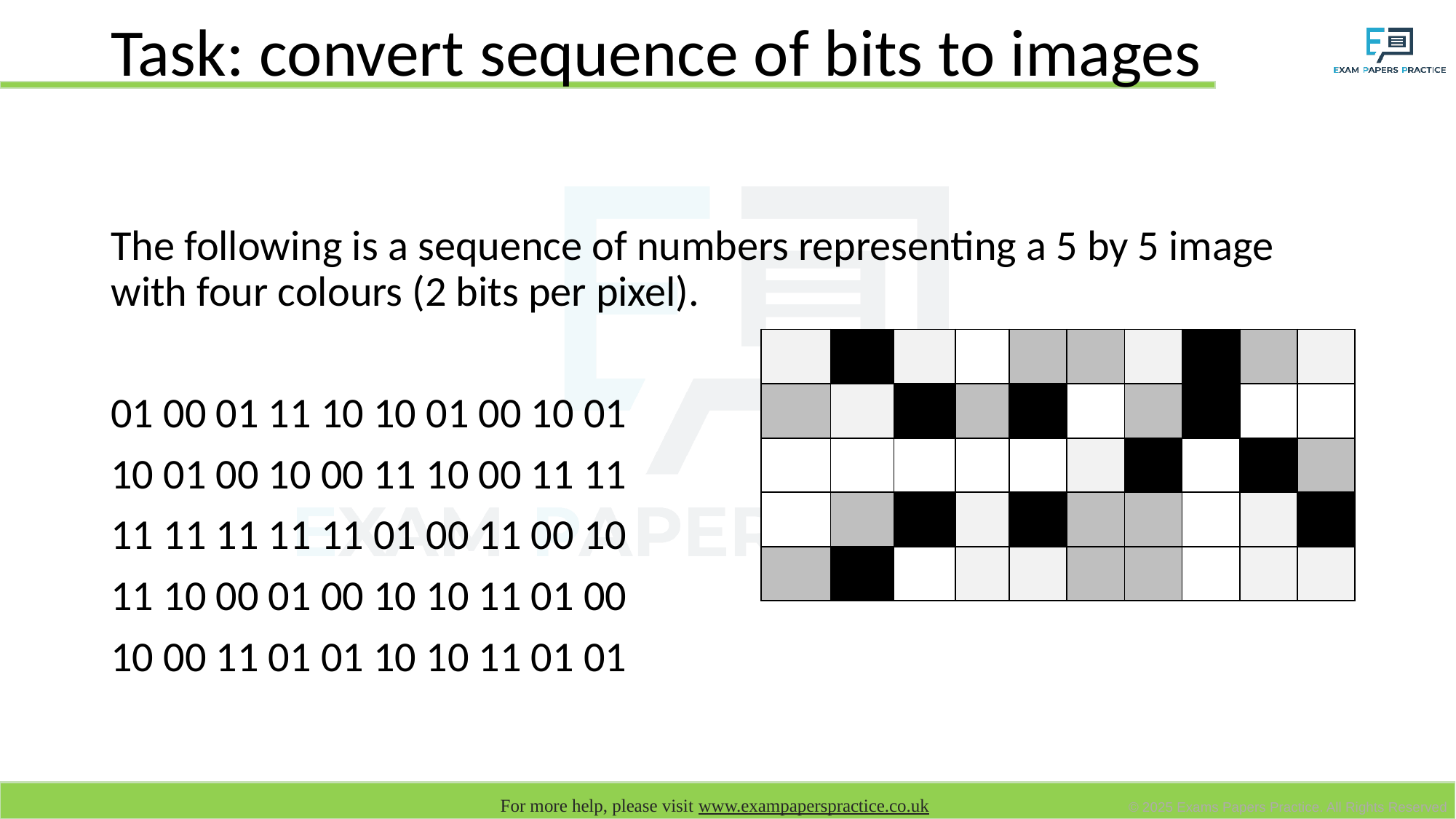

Task: convert sequence of bits to images
#
The following is a sequence of numbers representing a 5 by 5 image with four colours (2 bits per pixel).

01 00 01 11 10 10 01 00 10 01
10 01 00 10 00 11 10 00 11 11
11 11 11 11 11 01 00 11 00 10
11 10 00 01 00 10 10 11 01 00
10 00 11 01 01 10 10 11 01 01

|  |  |  |  |  |  |  |  |  |  |
| --- | --- | --- | --- | --- | --- | --- | --- | --- | --- |
|  |  |  |  |  |  |  |  |  |  |
|  |  |  |  |  |  |  |  |  |  |
|  |  |  |  |  |  |  |  |  |  |
|  |  |  |  |  |  |  |  |  |  |